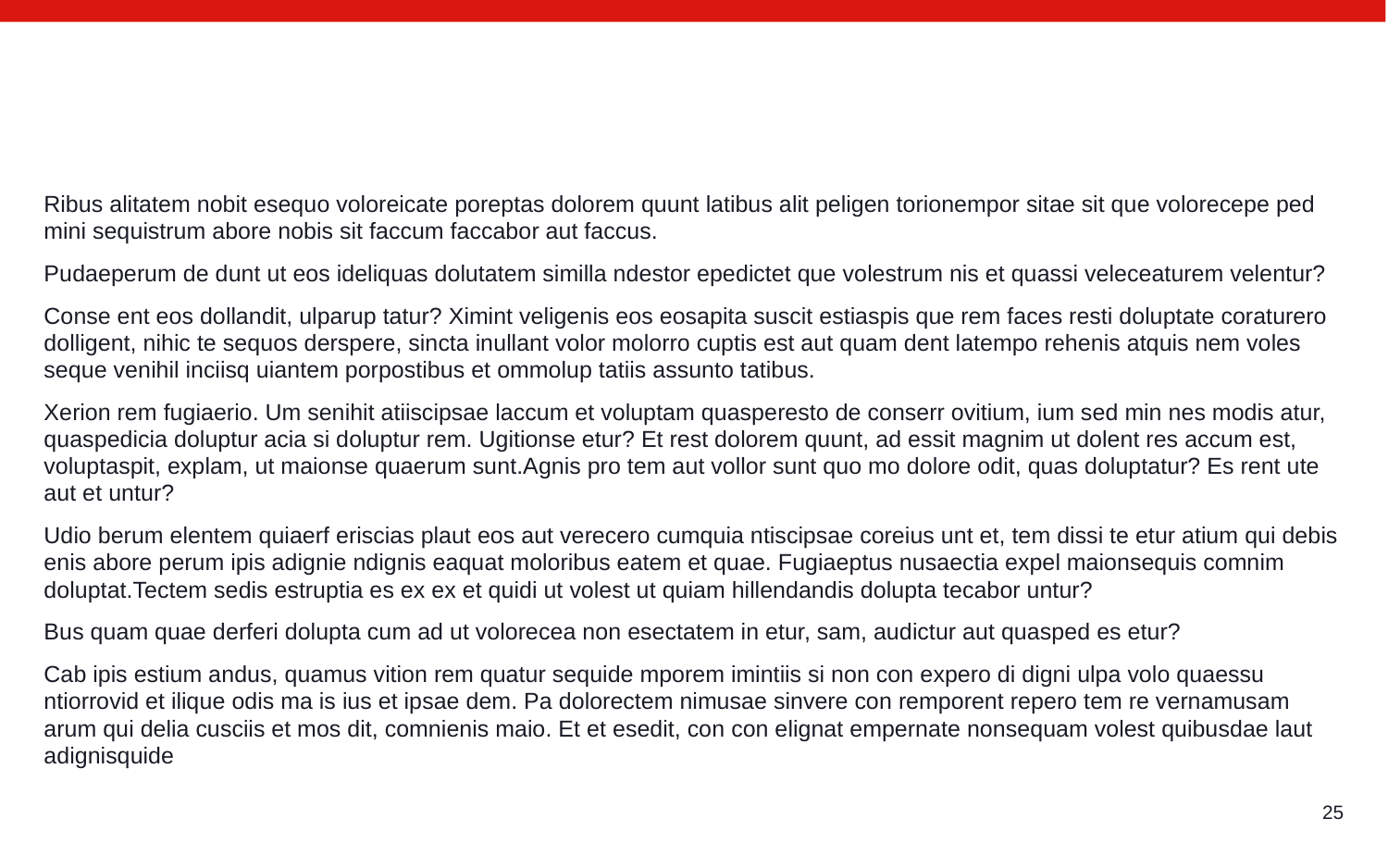

#
Ribus alitatem nobit esequo voloreicate poreptas dolorem quunt latibus alit peligen torionempor sitae sit que volorecepe ped mini sequistrum abore nobis sit faccum faccabor aut faccus.
Pudaeperum de dunt ut eos ideliquas dolutatem similla ndestor epedictet que volestrum nis et quassi veleceaturem velentur?
Conse ent eos dollandit, ulparup tatur? Ximint veligenis eos eosapita suscit estiaspis que rem faces resti doluptate coraturero dolligent, nihic te sequos derspere, sincta inullant volor molorro cuptis est aut quam dent latempo rehenis atquis nem voles seque venihil inciisq uiantem porpostibus et ommolup tatiis assunto tatibus.
Xerion rem fugiaerio. Um senihit atiiscipsae laccum et voluptam quasperesto de conserr ovitium, ium sed min nes modis atur, quaspedicia doluptur acia si doluptur rem. Ugitionse etur? Et rest dolorem quunt, ad essit magnim ut dolent res accum est, voluptaspit, explam, ut maionse quaerum sunt.Agnis pro tem aut vollor sunt quo mo dolore odit, quas doluptatur? Es rent ute aut et untur?
Udio berum elentem quiaerf eriscias plaut eos aut verecero cumquia ntiscipsae coreius unt et, tem dissi te etur atium qui debis enis abore perum ipis adignie ndignis eaquat moloribus eatem et quae. Fugiaeptus nusaectia expel maionsequis comnim doluptat.Tectem sedis estruptia es ex ex et quidi ut volest ut quiam hillendandis dolupta tecabor untur?
Bus quam quae derferi dolupta cum ad ut volorecea non esectatem in etur, sam, audictur aut quasped es etur?
Cab ipis estium andus, quamus vition rem quatur sequide mporem imintiis si non con expero di digni ulpa volo quaessu ntiorrovid et ilique odis ma is ius et ipsae dem. Pa dolorectem nimusae sinvere con remporent repero tem re vernamusam arum qui delia cusciis et mos dit, comnienis maio. Et et esedit, con con elignat empernate nonsequam volest quibusdae laut adignisquide
25